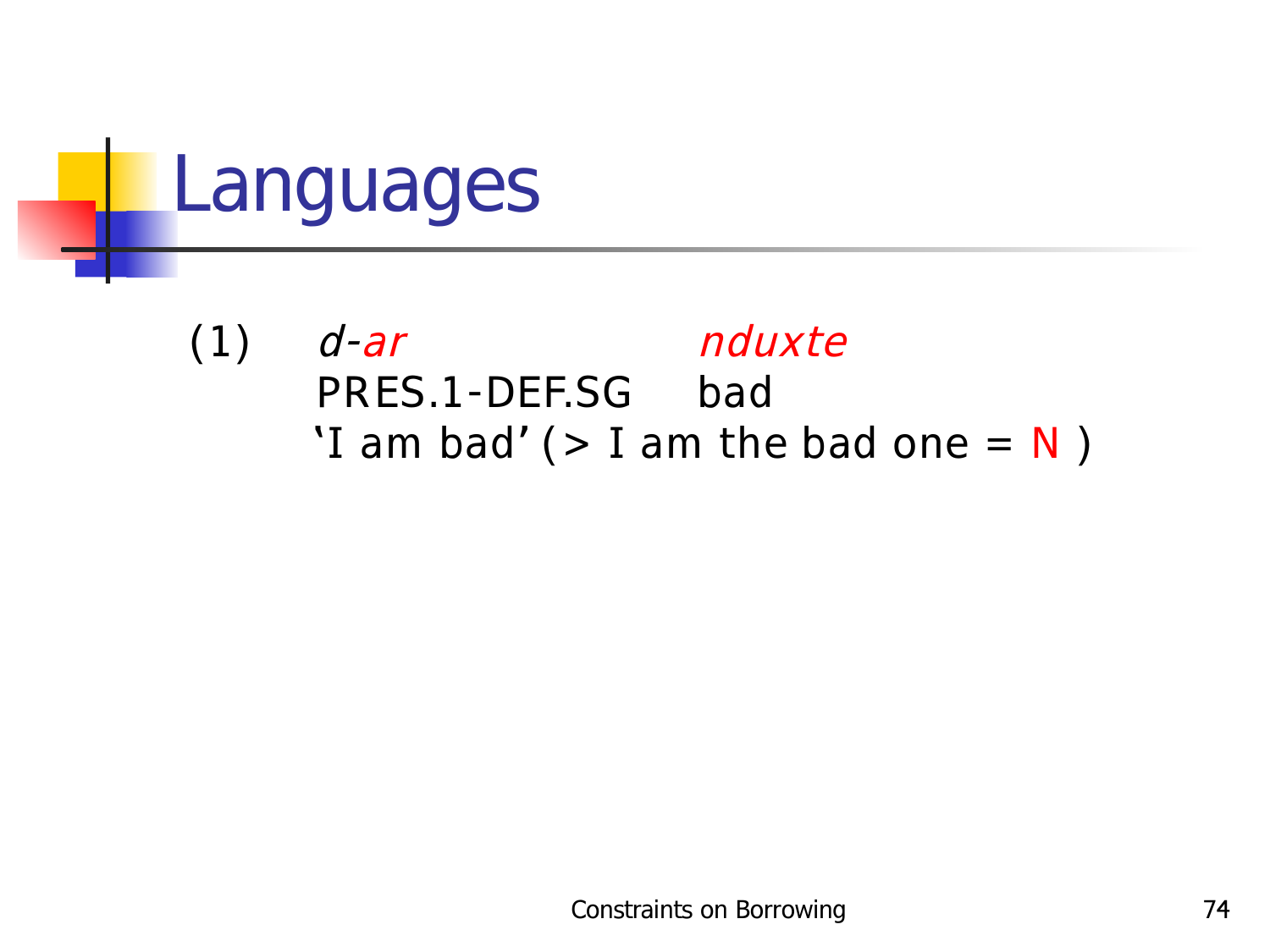

# Languages
(1)	d-ar			nduxte
	PRES.1-DEF.SG	bad
	‘I am bad’ (> I am the bad one = N )
Constraints on Borrowing
74